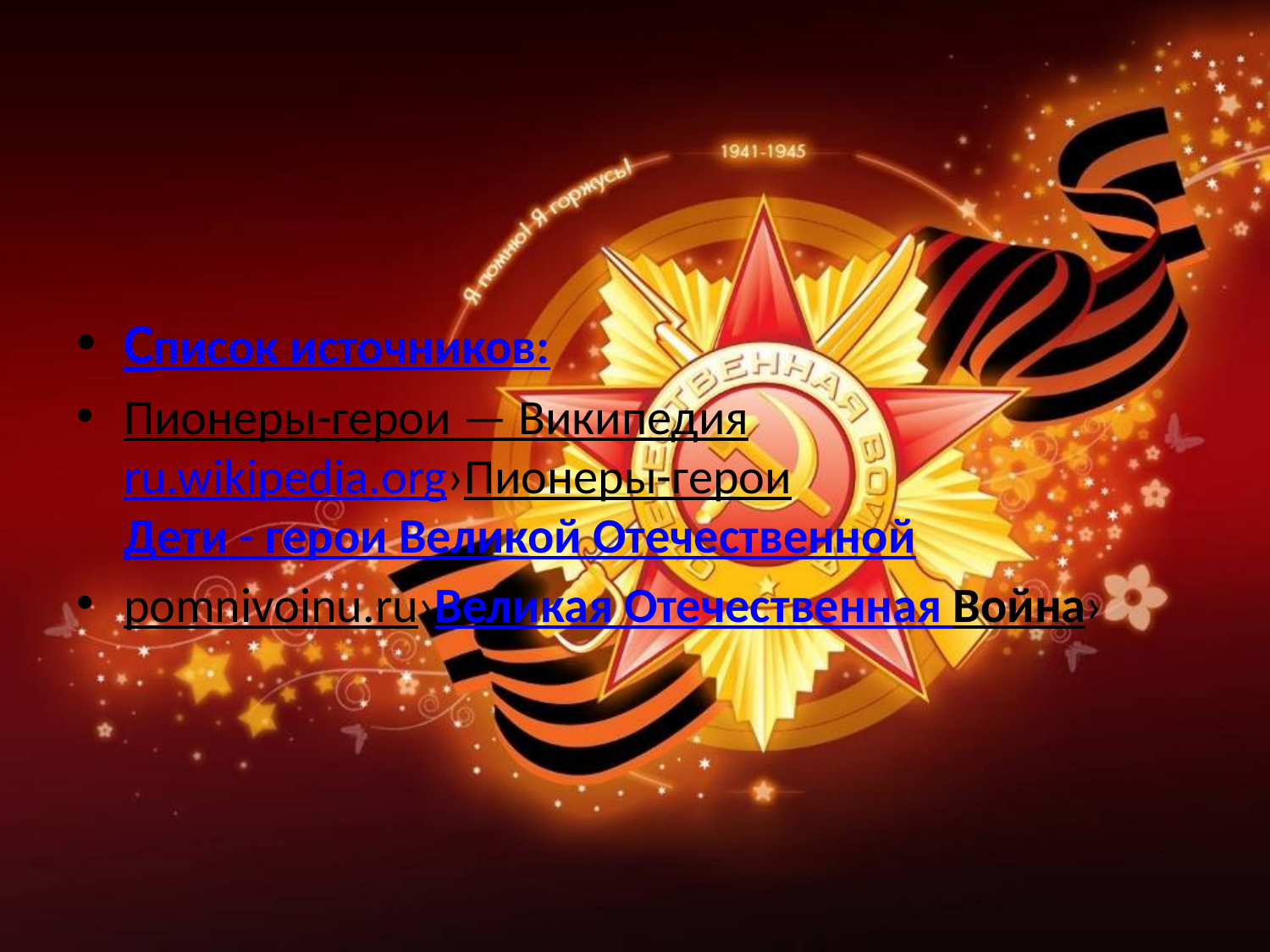

#

Список источников:
Пионеры-герои — Википедия
ru.wikipedia.org›Пионеры-герои
Дети - герои Великой Отечественной
pomnivoinu.ru›Великая Отечественная Война›